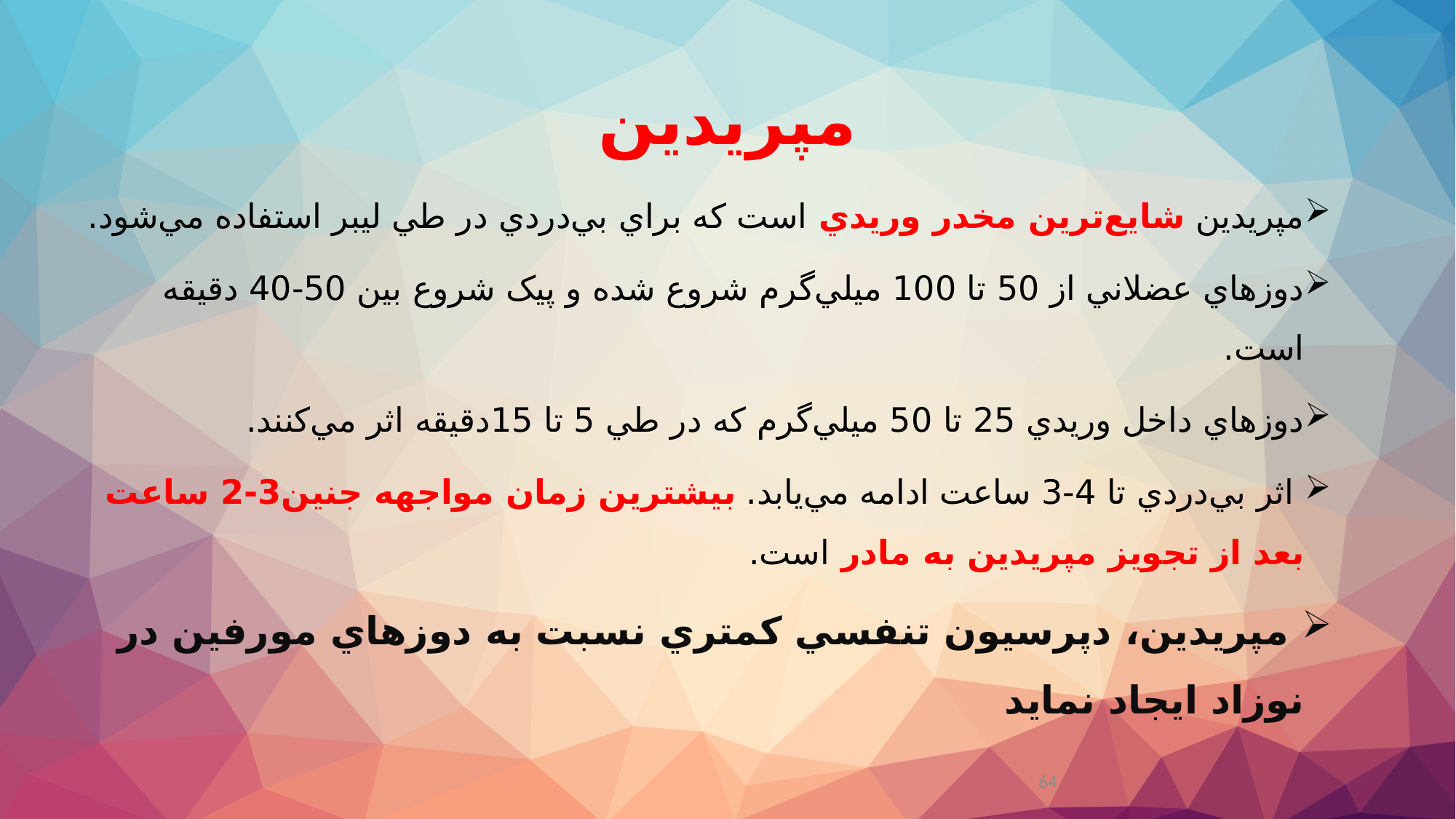

مپريدين
مپريدين شايع‌ترين مخدر وريدي است که براي بي‌دردي در طي ليبر استفاده مي‌شود.
دوزهاي عضلاني از 50 تا 100 ميلي‌گرم شروع شده و پيک شروع بين 50-40 دقيقه است.
دوزهاي داخل وريدي 25 تا 50 ميلي‌گرم که در طي 5 تا 15دقيقه اثر مي‌کنند.
 اثر بي‌دردي تا 4-3 ساعت ادامه مي‌يابد. بيشترين زمان مواجهه جنين3-2 ساعت بعد از تجويز مپريدين به مادر است.
 مپريدين، دپرسيون تنفسي کمتري نسبت به دوزهاي مورفين در نوزاد ايجاد نمايد
64